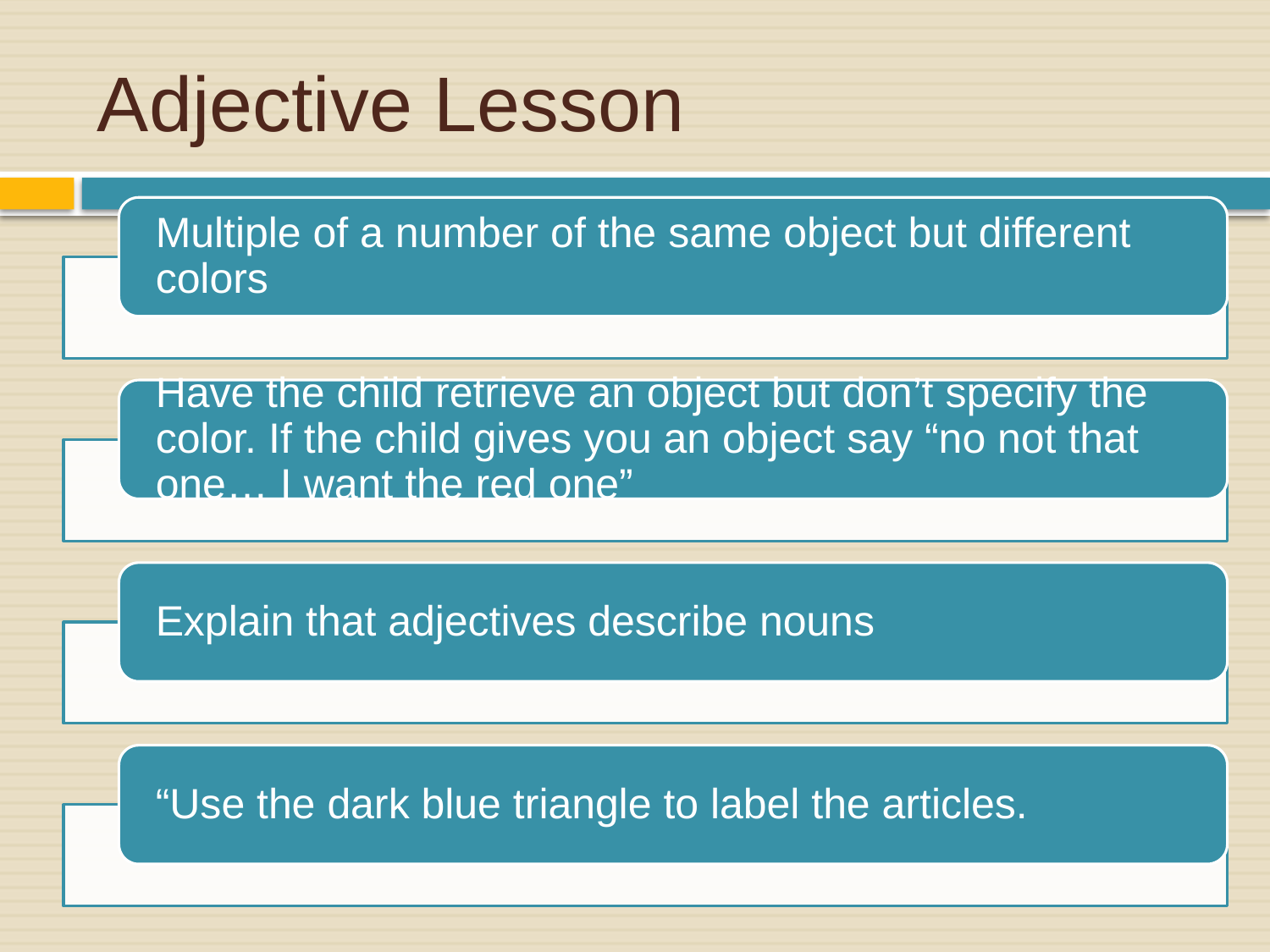

# Adjective Lesson
Multiple of a number of the same object but different colors
Have the child retrieve an object but don’t specify the color. If the child gives you an object say “no not that one… I want the red one”
Explain that adjectives describe nouns
“Use the dark blue triangle to label the articles.